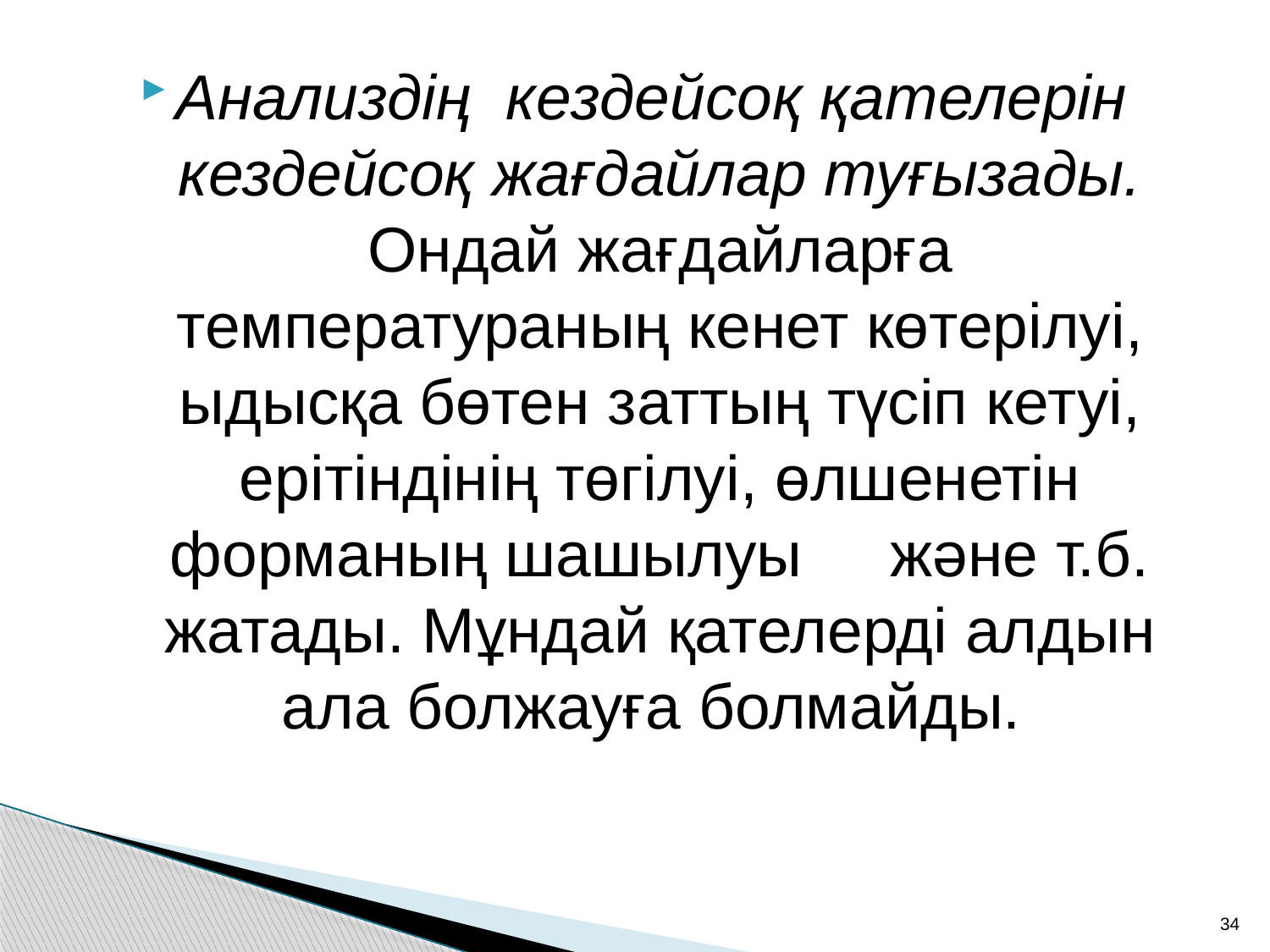

Анализдің  кездейсоқ қателерін  кездейсоқ жағдайлар туғызады. Ондай жағдайларға температураның кенет көтерілуі, ыдысқа бөтен заттың түсіп кетуі, ерітіндінің төгілуі, өлшенетін форманың шашылуы     және т.б. жатады. Мұндай қателерді алдын ала болжауға болмайды.
34